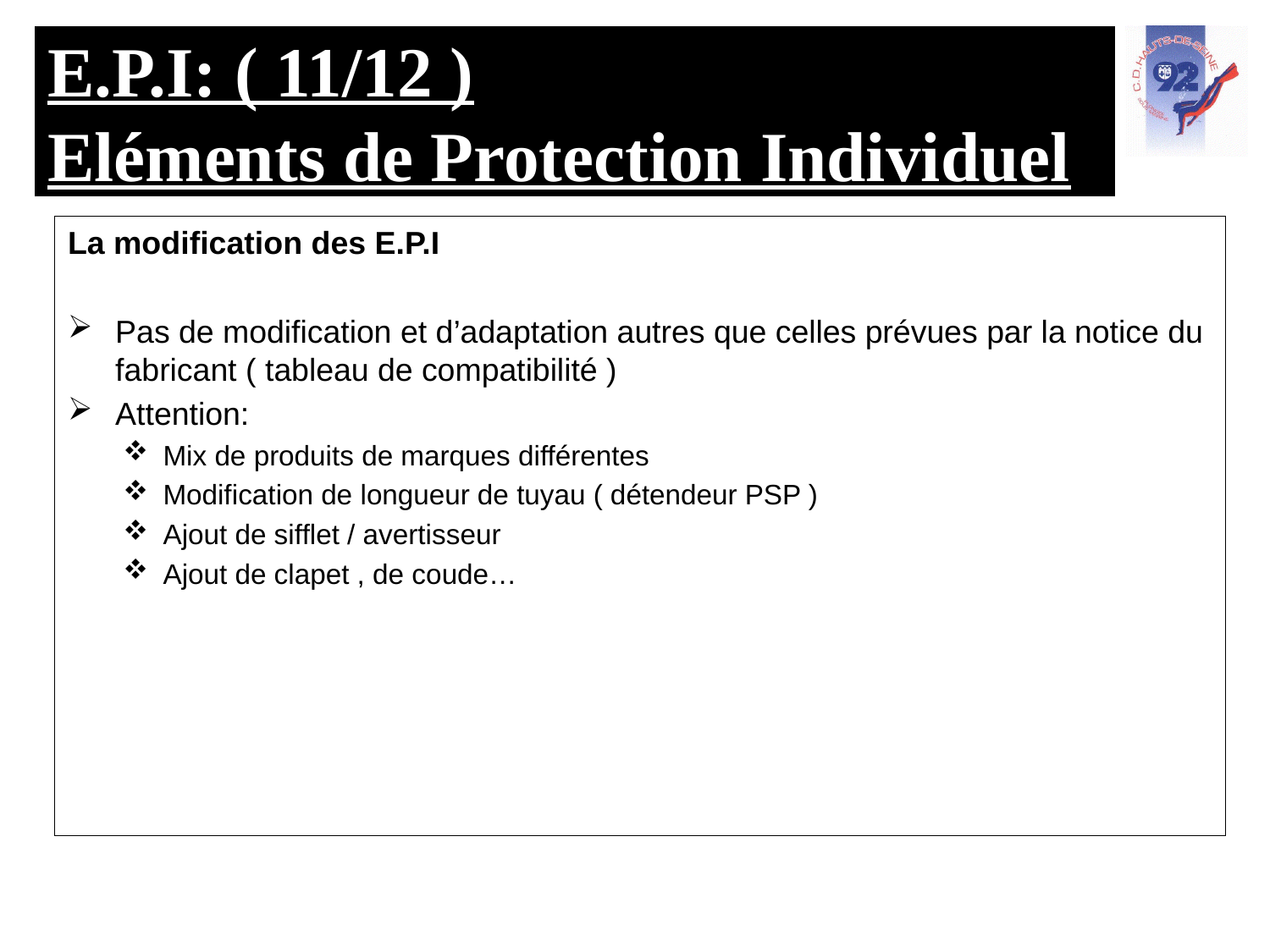

# E.P.I: ( 11/12 ) Eléments de Protection Individuel
La modification des E.P.I

Pas de modification et d’adaptation autres que celles prévues par la notice du fabricant ( tableau de compatibilité )
Attention:
Mix de produits de marques différentes
Modification de longueur de tuyau ( détendeur PSP )
Ajout de sifflet / avertisseur
Ajout de clapet , de coude…